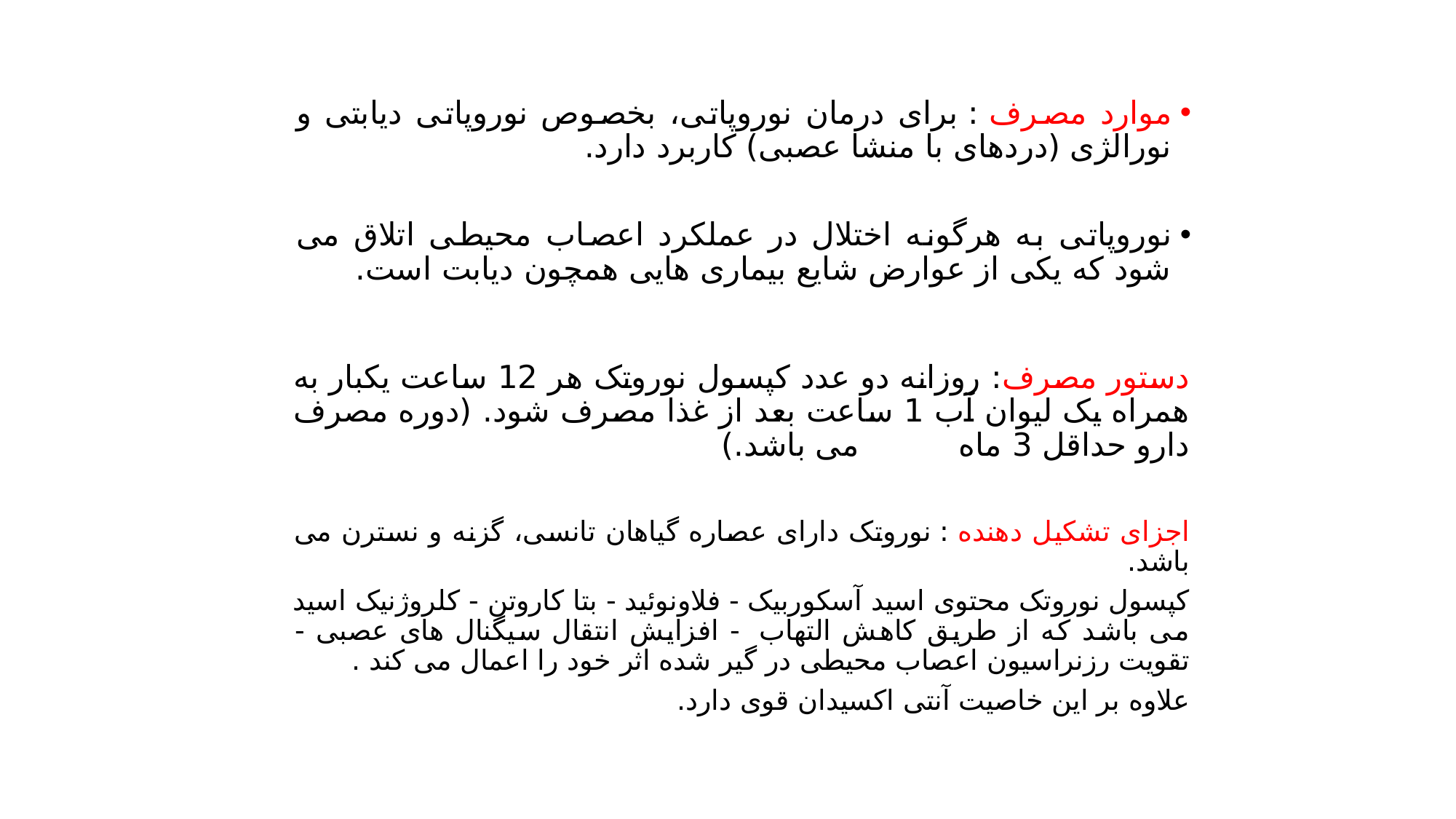

موارد مصرف : برای درمان نوروپاتی، بخصوص نوروپاتی دیابتی و نورالژی (دردهای با منشا عصبی) کاربرد دارد.

نوروپاتی به هرگونه اختلال در عملکرد اعصاب محیطی اتلاق می شود که یکی از عوارض شایع بیماری هایی همچون دیابت است.
دستور مصرف: روزانه دو عدد کپسول نوروتک هر 12 ساعت یکبار به همراه یک لیوان آب 1 ساعت بعد از غذا مصرف شود. (دوره مصرف دارو حداقل 3 ماه          می باشد.)

اجزای تشکیل دهنده : نوروتک دارای عصاره گیاهان تانسی، گزنه و نسترن می باشد.
کپسول نوروتک محتوی اسید آسکوربیک - فلاونوئید - بتا کاروتن - کلروژنیک اسید می باشد که از طریق کاهش التهاب  - افزایش انتقال سیگنال های عصبی - تقویت رزنراسیون اعصاب محیطی در گیر شده اثر خود را اعمال می کند .
علاوه بر این خاصیت آنتی اکسیدان قوی دارد.